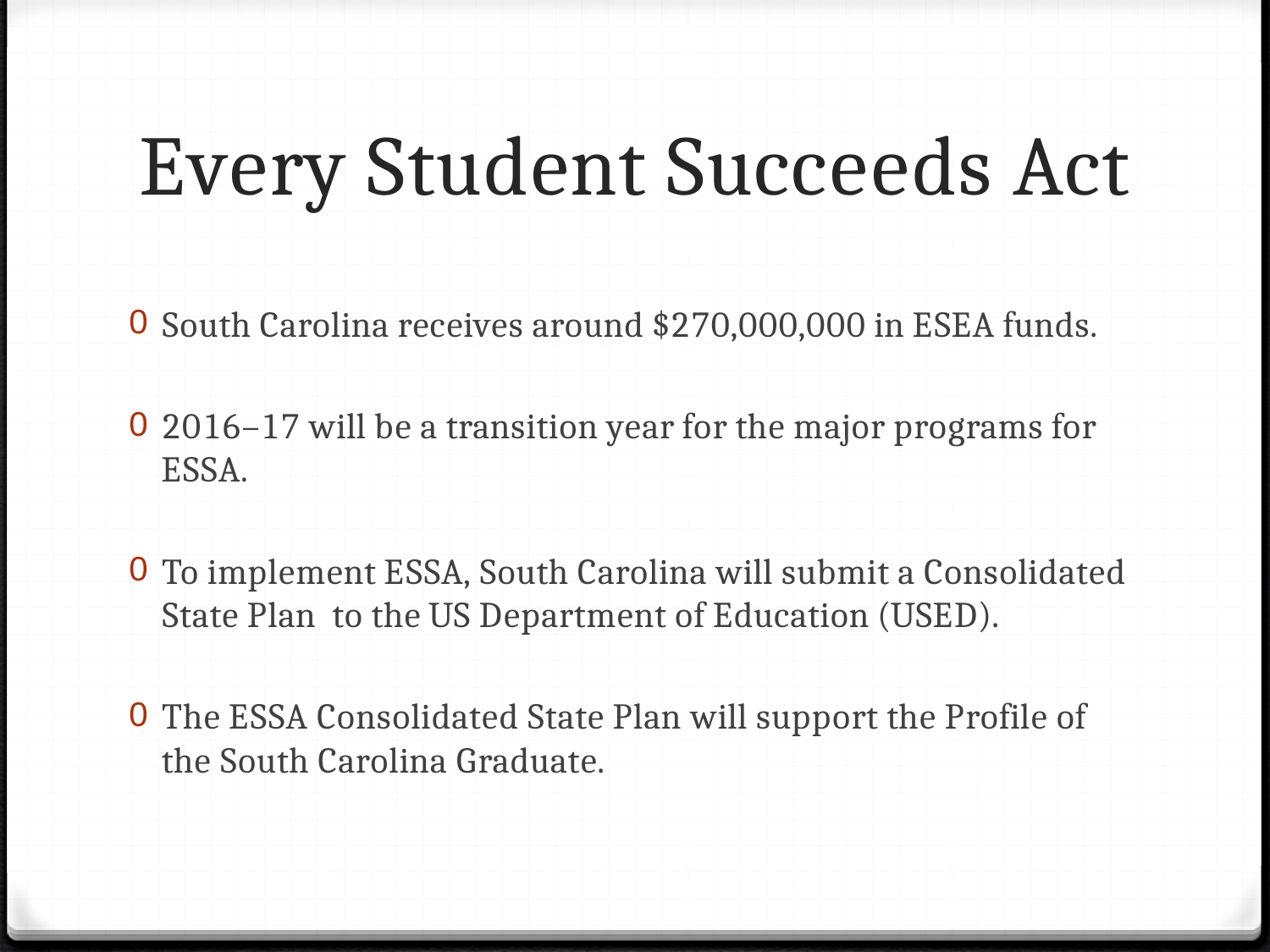

# Every Student Succeeds Act

South Carolina receives around $270,000,000 in ESEA funds.

2016–17 will be a transition year for the major programs for ESSA.

To implement ESSA, South Carolina will submit a Consolidated State Plan  to the US Department of Education (USED).

The ESSA Consolidated State Plan will support the Profile of the South Carolina Graduate.